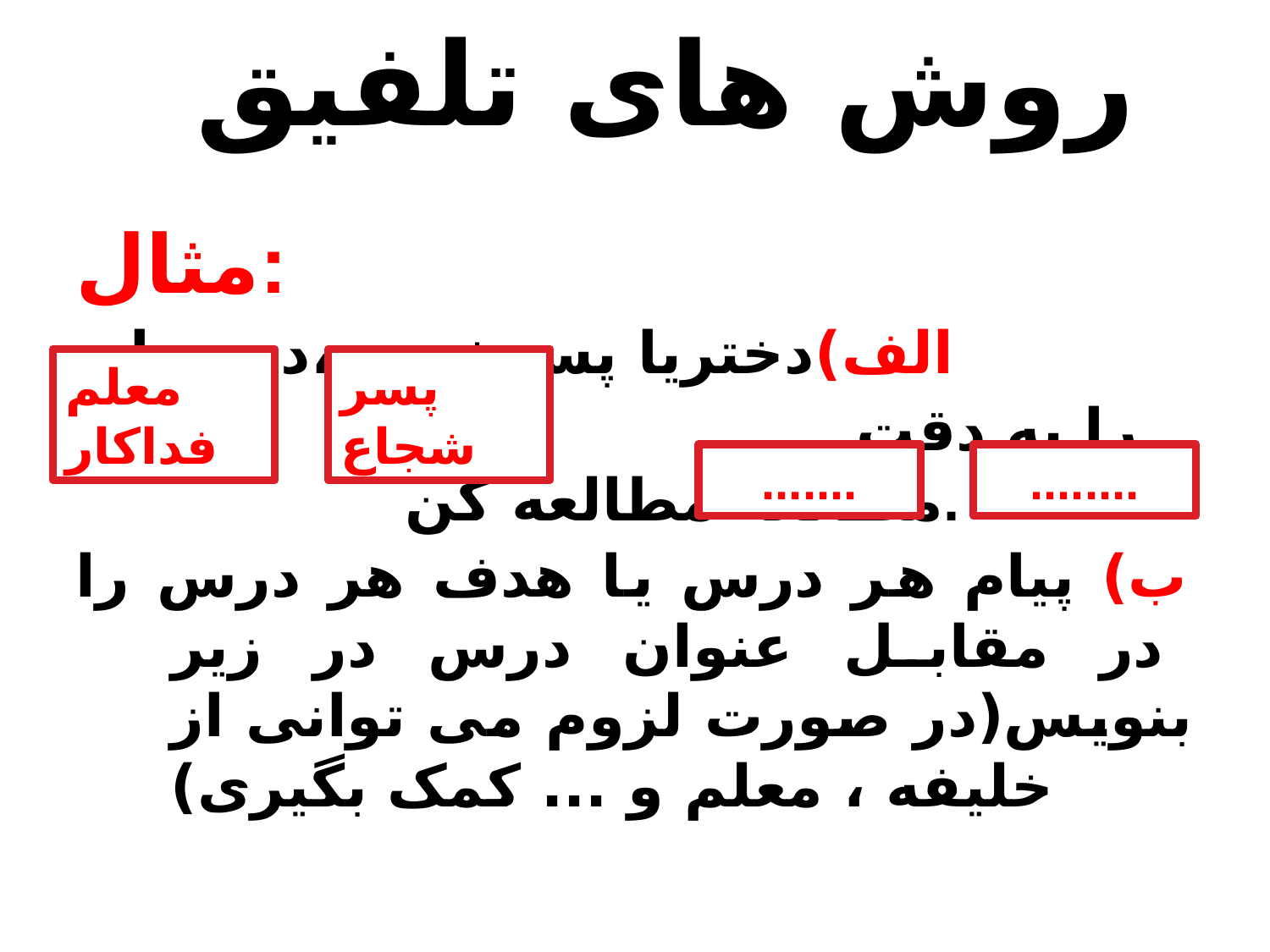

روش های تلفیق
مثال:
الف)دختریا پسرخوبم ،درسهای
                               را به دقت مطالعه مطالعه کن.
ب) پیام هر درس یا هدف هر درس را در مقابل عنوان درس در زیر بنویس(در صورت لزوم می توانی از خلیفه ، معلم و ... کمک بگیری)
معلم فداکار
پسر شجاع
.......
........